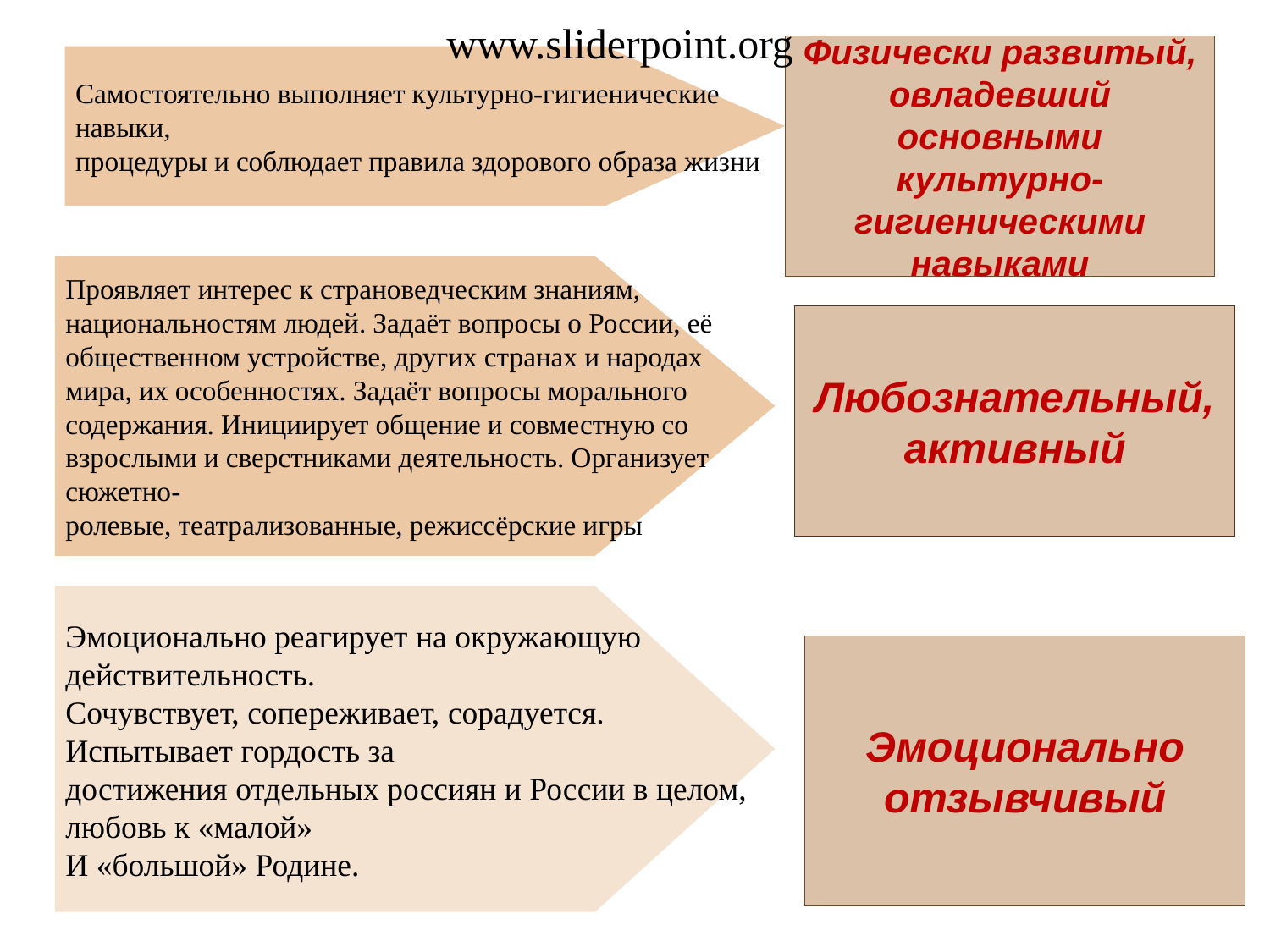

www.sliderpoint.org
Физически развитый, овладевший основными культурно-гигиеническими навыками
Самостоятельно выполняет культурно-гигиенические навыки,
процедуры и соблюдает правила здорового образа жизни
Проявляет интерес к страноведческим знаниям, национальностям людей. Задаёт вопросы о России, её общественном устройстве, других странах и народах мира, их особенностях. Задаёт вопросы морального содержания. Инициирует общение и совместную со взрослыми и сверстниками деятельность. Организует сюжетно-
ролевые, театрализованные, режиссёрские игры
Любознательный, активный
Эмоционально реагирует на окружающую действительность.
Сочувствует, сопереживает, сорадуется. Испытывает гордость за
достижения отдельных россиян и России в целом, любовь к «малой»
И «большой» Родине.
Эмоционально отзывчивый